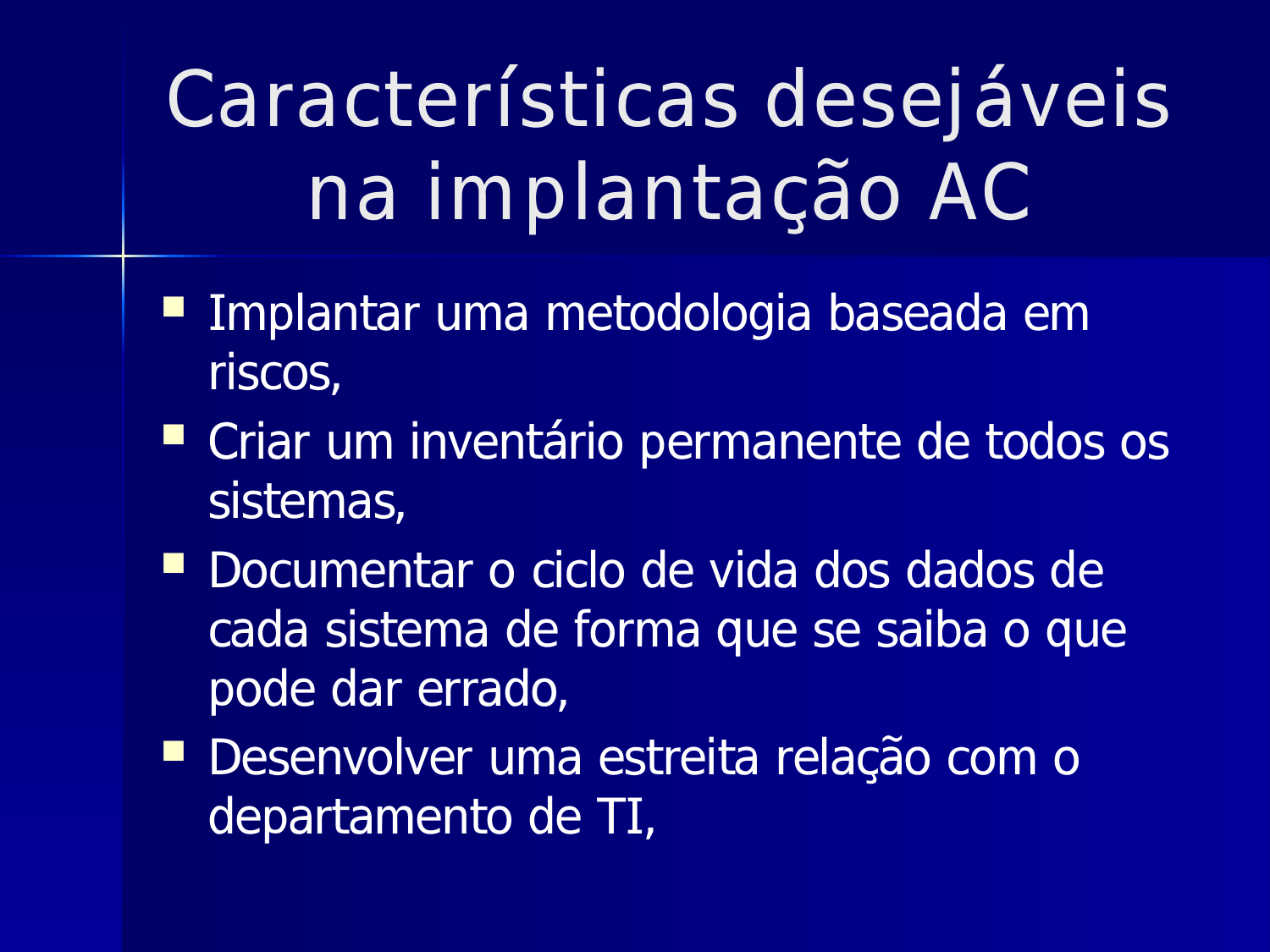

# Características desejáveis na implantação AC
Implantar uma metodologia baseada em riscos,
Criar um inventário permanente de todos os sistemas,
Documentar o ciclo de vida dos dados de cada sistema de forma que se saiba o que pode dar errado,
Desenvolver uma estreita relação com o departamento de TI,